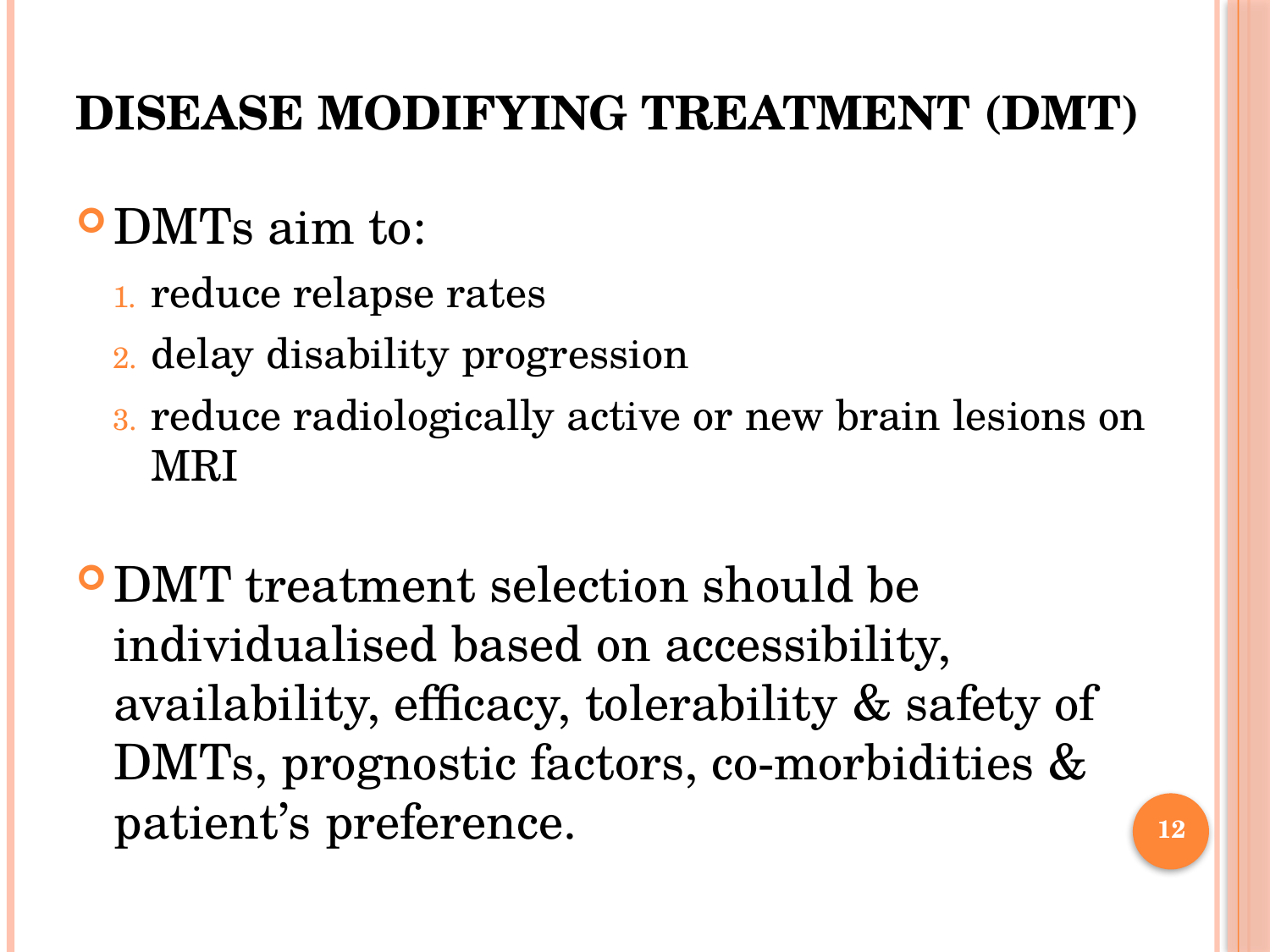

# Disease Modifying Treatment (DMT)
DMTs aim to:
reduce relapse rates
delay disability progression
reduce radiologically active or new brain lesions on MRI

DMT treatment selection should be individualised based on accessibility, availability, efficacy, tolerability & safety of DMTs, prognostic factors, co-morbidities & patient’s preference.

12